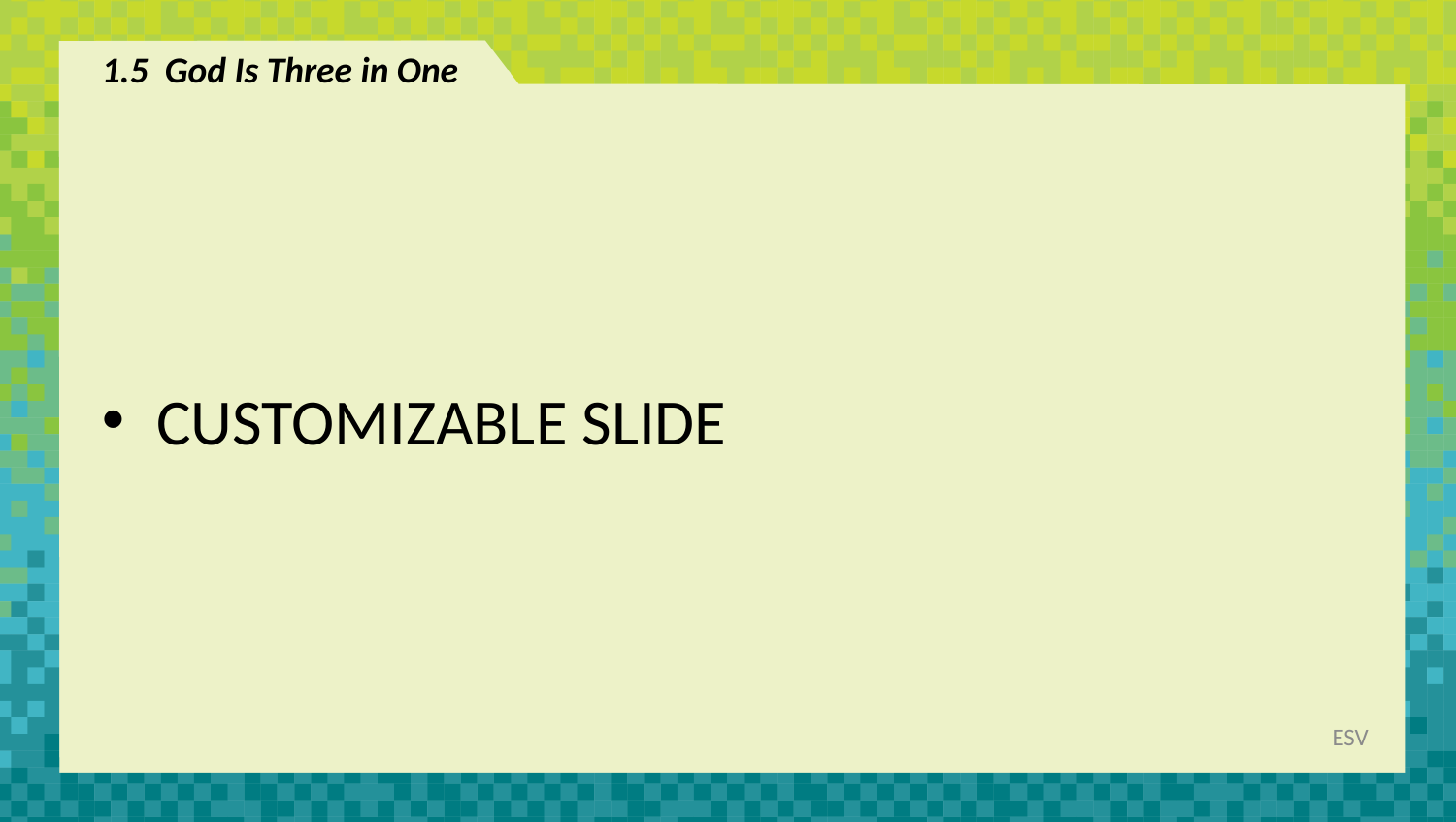

# 1.5  God Is Three in One
CUSTOMIZABLE SLIDE
ESV